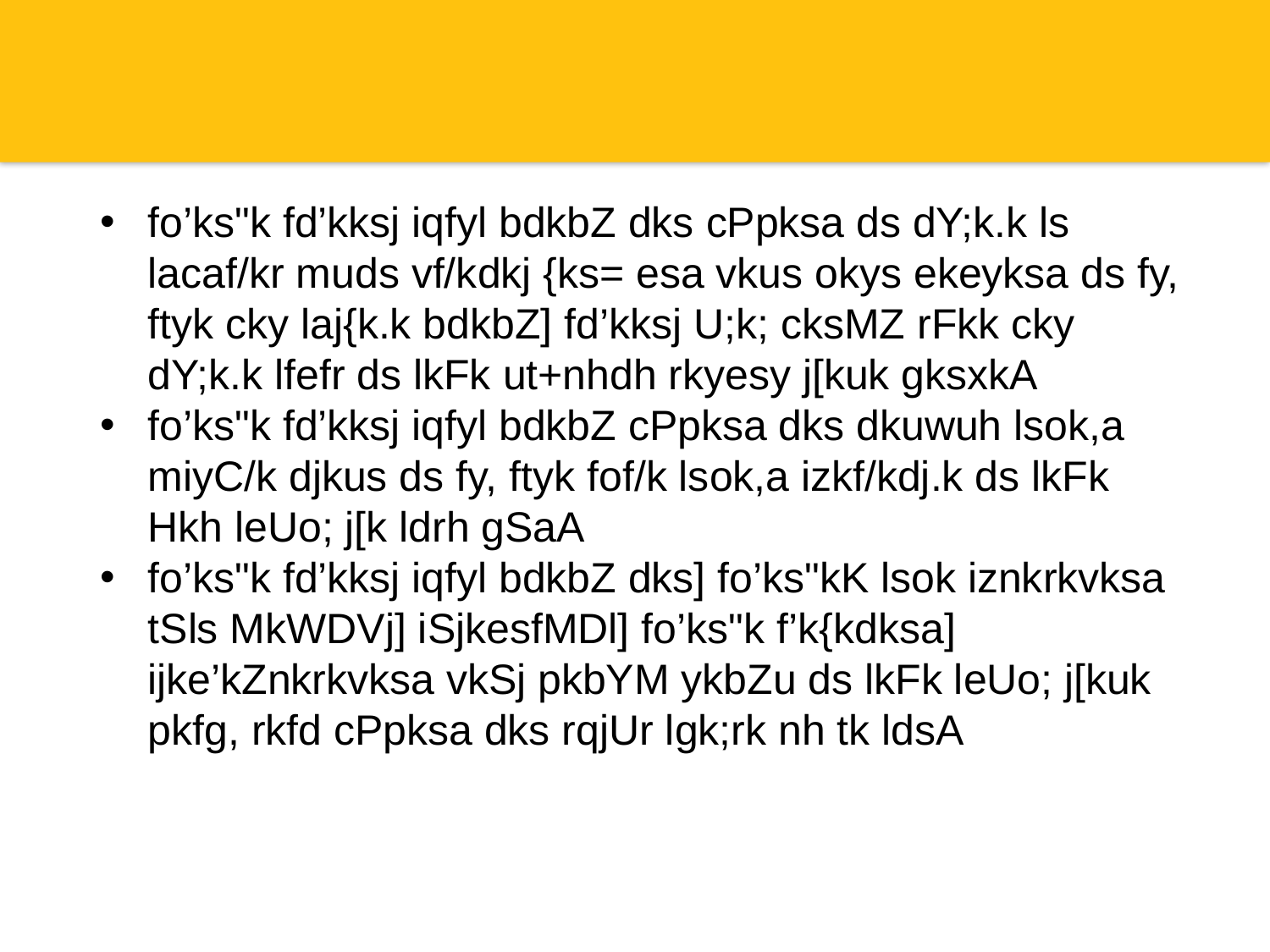

fo’ks"k fd’kksj iqfyl bdkbZ dks cPpksa ds dY;k.k ls lacaf/kr muds vf/kdkj {ks= esa vkus okys ekeyksa ds fy, ftyk cky laj{k.k bdkbZ] fd’kksj U;k; cksMZ rFkk cky dY;k.k lfefr ds lkFk ut+nhdh rkyesy j[kuk gksxkA
fo’ks"k fd’kksj iqfyl bdkbZ cPpksa dks dkuwuh lsok,a miyC/k djkus ds fy, ftyk fof/k lsok,a izkf/kdj.k ds lkFk Hkh leUo; j[k ldrh gSaA
fo’ks"k fd’kksj iqfyl bdkbZ dks] fo’ks"kK lsok iznkrkvksa tSls MkWDVj] iSjkesfMDl] fo’ks"k f’k{kdksa] ijke’kZnkrkvksa vkSj pkbYM ykbZu ds lkFk leUo; j[kuk pkfg, rkfd cPpksa dks rqjUr lgk;rk nh tk ldsA